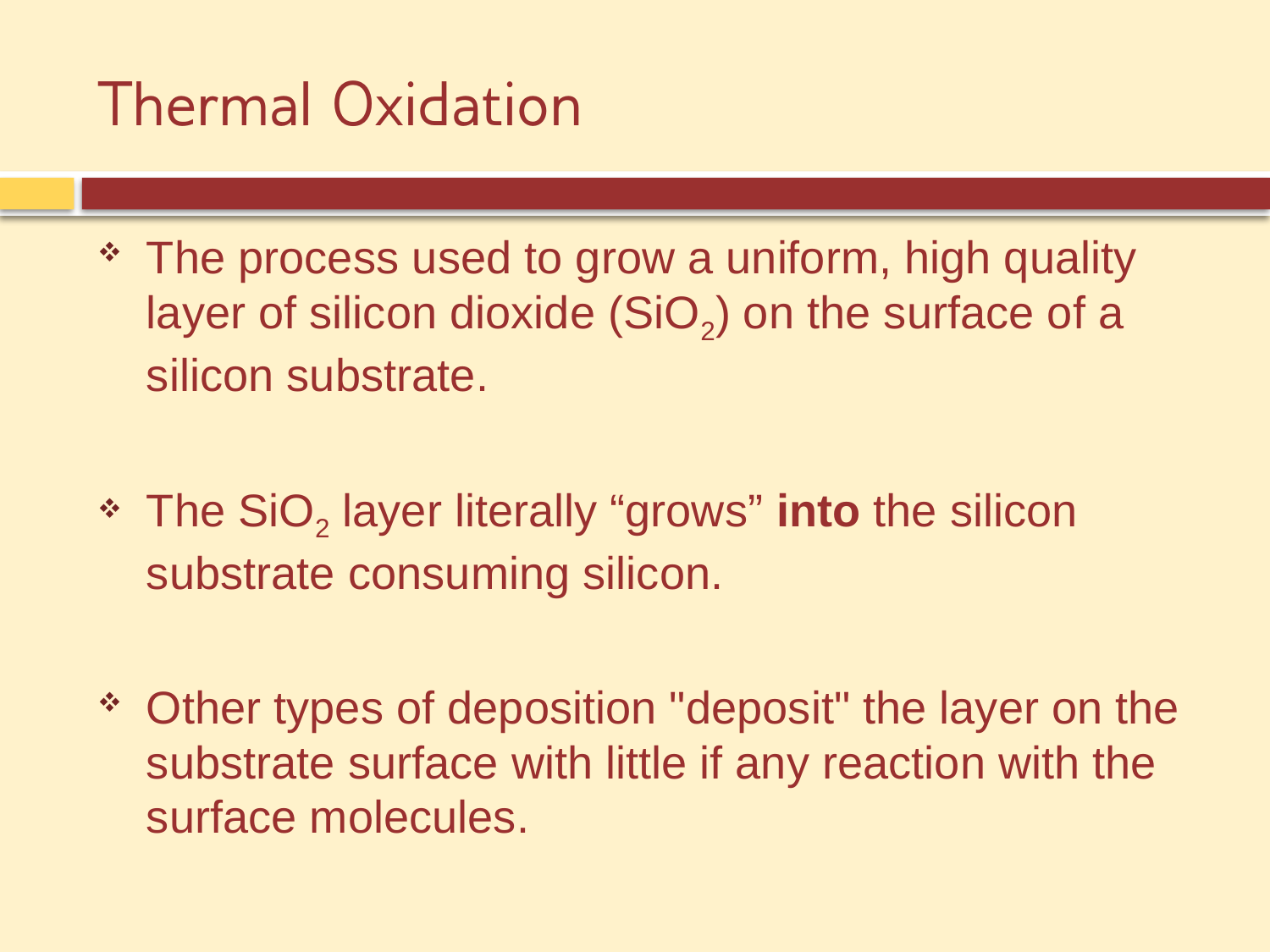

# Thermal Oxidation
The process used to grow a uniform, high quality layer of silicon dioxide (SiO2) on the surface of a silicon substrate.

The SiO2 layer literally “grows” into the silicon substrate consuming silicon.

Other types of deposition "deposit" the layer on the substrate surface with little if any reaction with the surface molecules.